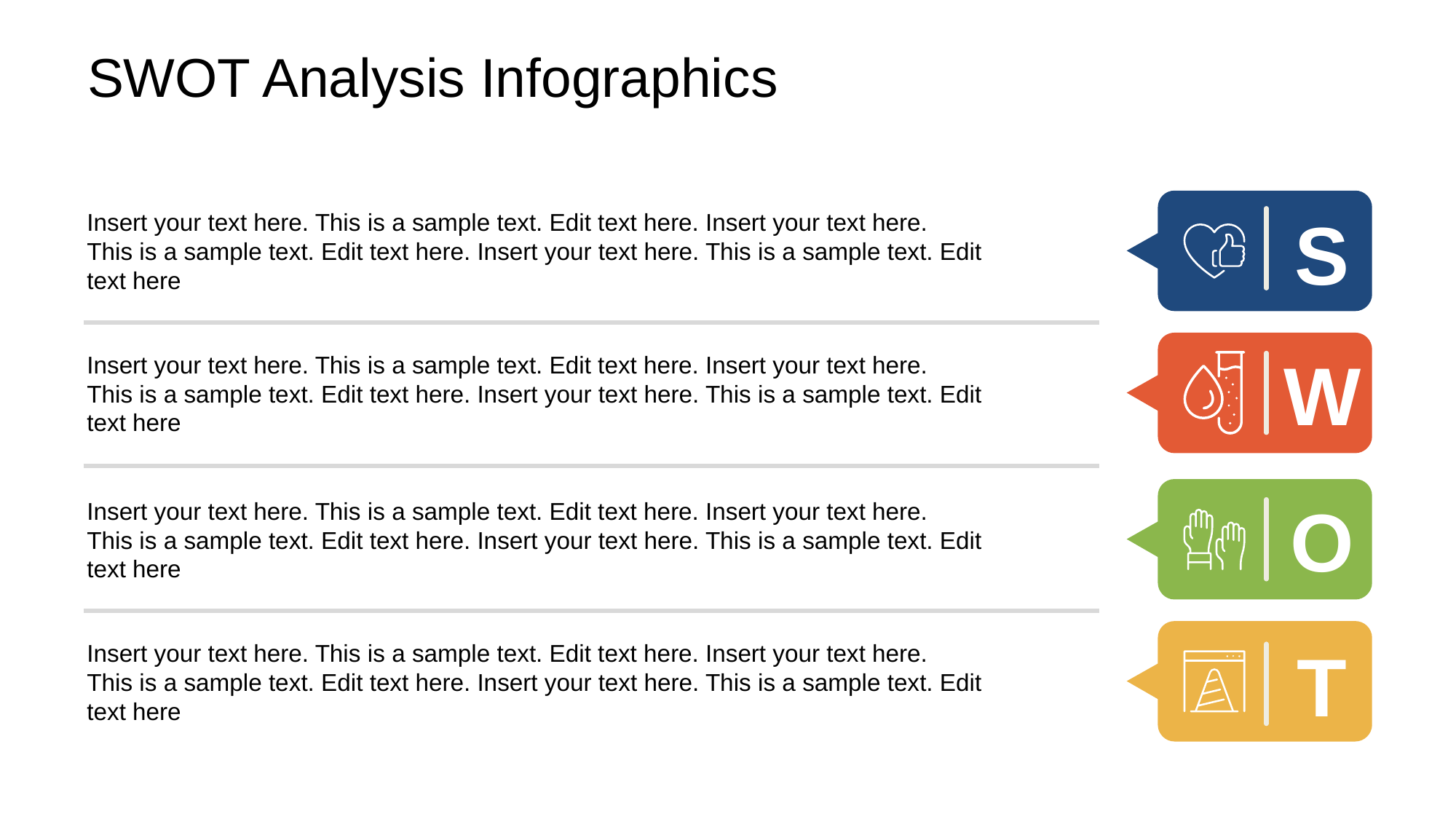

# SWOT Analysis Infographics

S

Insert your text here. This is a sample text. Edit text here. Insert your text here.
This is a sample text. Edit text here. Insert your text here. This is a sample text. Edit text here

W

Insert your text here. This is a sample text. Edit text here. Insert your text here.
This is a sample text. Edit text here. Insert your text here. This is a sample text. Edit text here

O

Insert your text here. This is a sample text. Edit text here. Insert your text here.
This is a sample text. Edit text here. Insert your text here. This is a sample text. Edit text here

T

Insert your text here. This is a sample text. Edit text here. Insert your text here.
This is a sample text. Edit text here. Insert your text here. This is a sample text. Edit text here